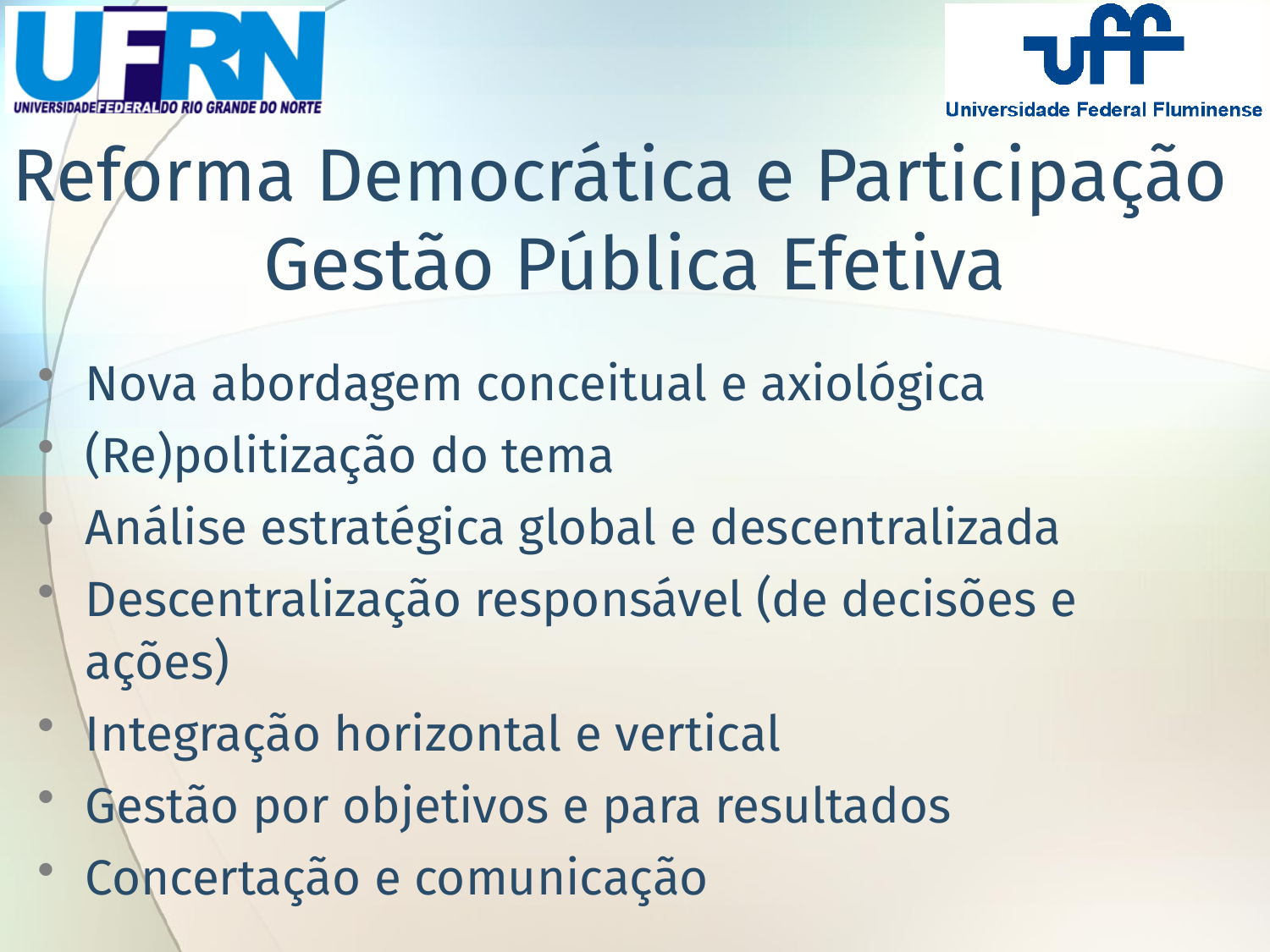

Reforma Democrática e Participação
Gestão Pública Efetiva
Nova abordagem conceitual e axiológica
(Re)politização do tema
Análise estratégica global e descentralizada
Descentralização responsável (de decisões e ações)
Integração horizontal e vertical
Gestão por objetivos e para resultados
Concertação e comunicação